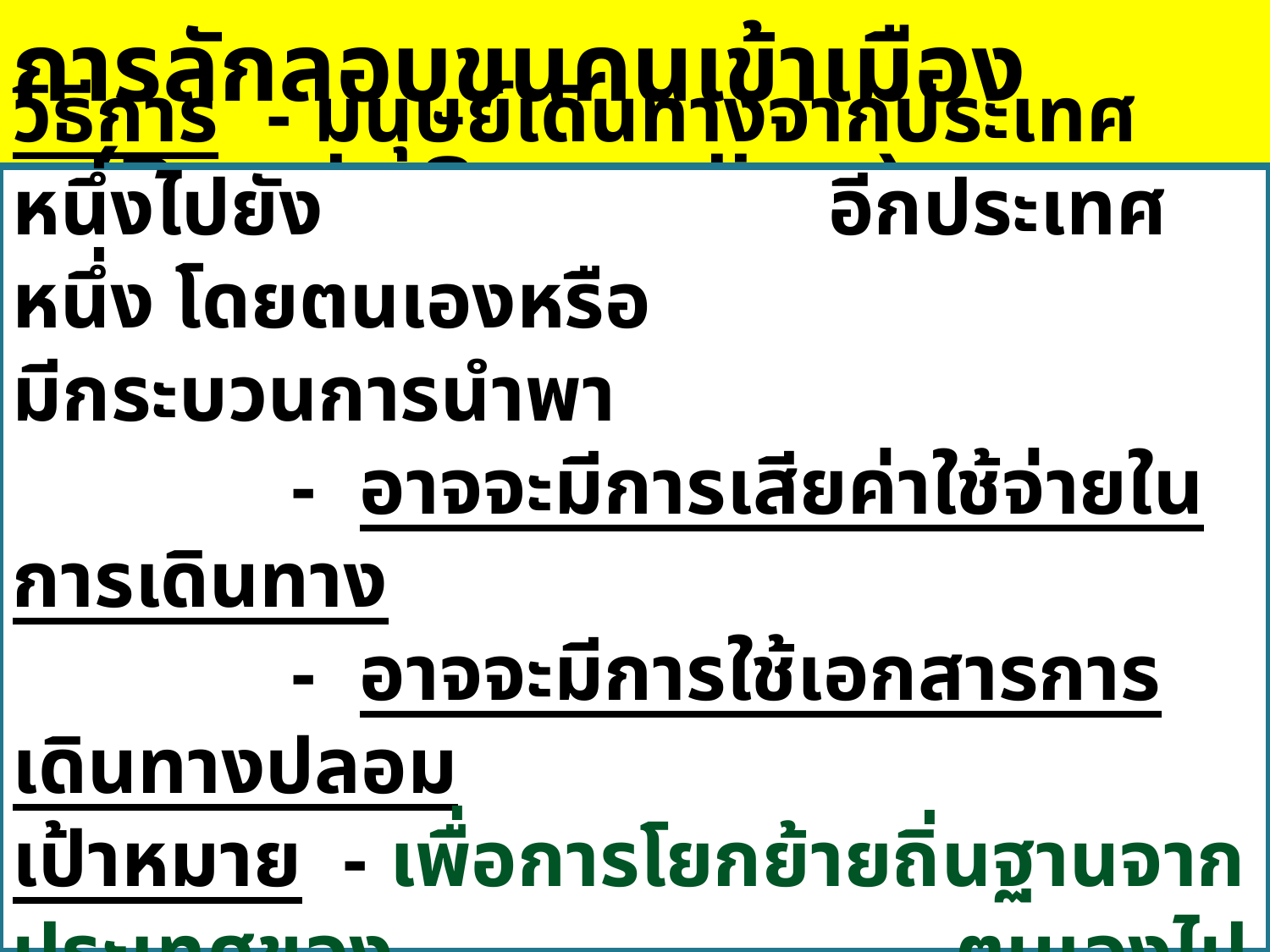

การลักลอบขนคนเข้าเมือง (People Smuggling )

วิธีการ	- มนุษย์เดินทางจากประเทศหนึ่งไปยัง                	         อีกประเทศหนึ่ง โดยตนเองหรือ             	         มีกระบวนการนำพา
	       -  อาจจะมีการเสียค่าใช้จ่ายในการเดินทาง
	       -  อาจจะมีการใช้เอกสารการเดินทางปลอม
เป้าหมาย  - เพื่อการโยกย้ายถิ่นฐานจากประเทศของ               	         ตนเองไปอยู่อีกประเทศหนึ่ง